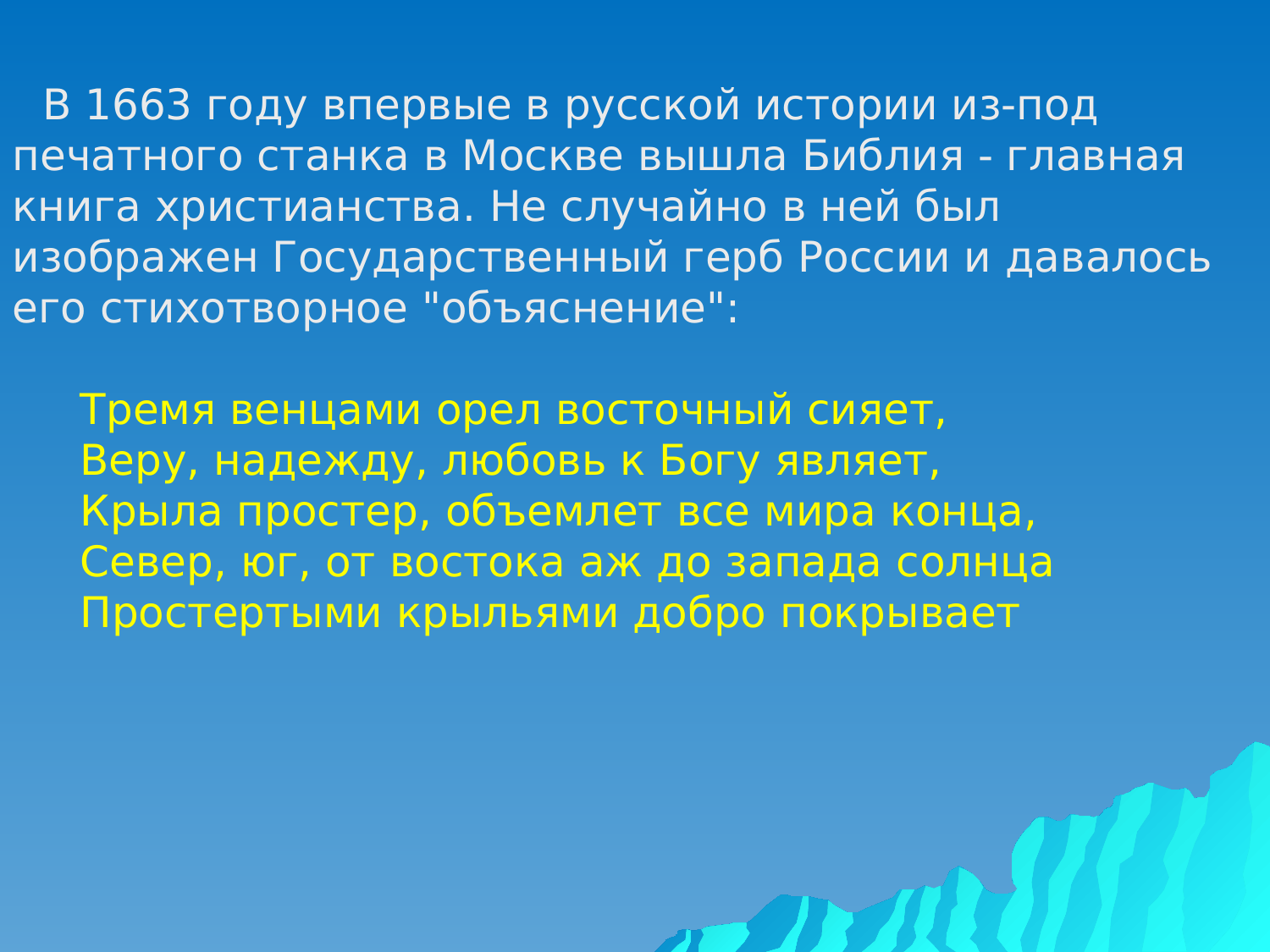

В 1663 году впервые в русской истории из-под печатного станка в Москве вышла Библия - главная книга христианства. Не случайно в ней был изображен Государственный герб России и давалось его стихотворное "объяснение":
     Тремя венцами орел восточный сияет,
     Веру, надежду, любовь к Богу являет,
     Крыла простер, объемлет все мира конца,
     Север, юг, от востока аж до запада солнца
     Простертыми крыльями добро покрывает